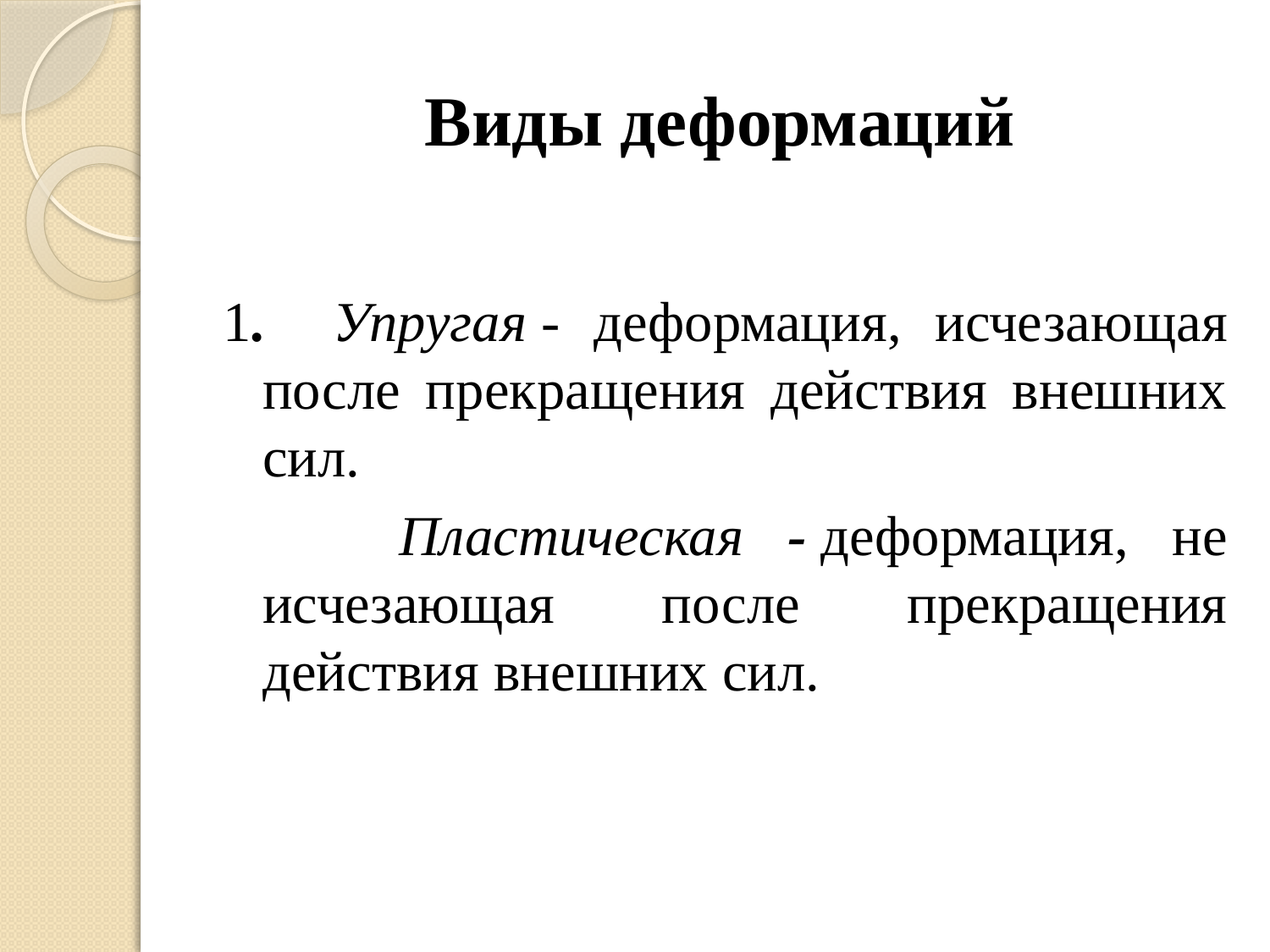

# Виды деформаций

1.  Упругая - деформация, исчезающая после прекращения действия внешних сил.
    Пластическая - деформация, не исчезающая после прекращения действия внешних сил.